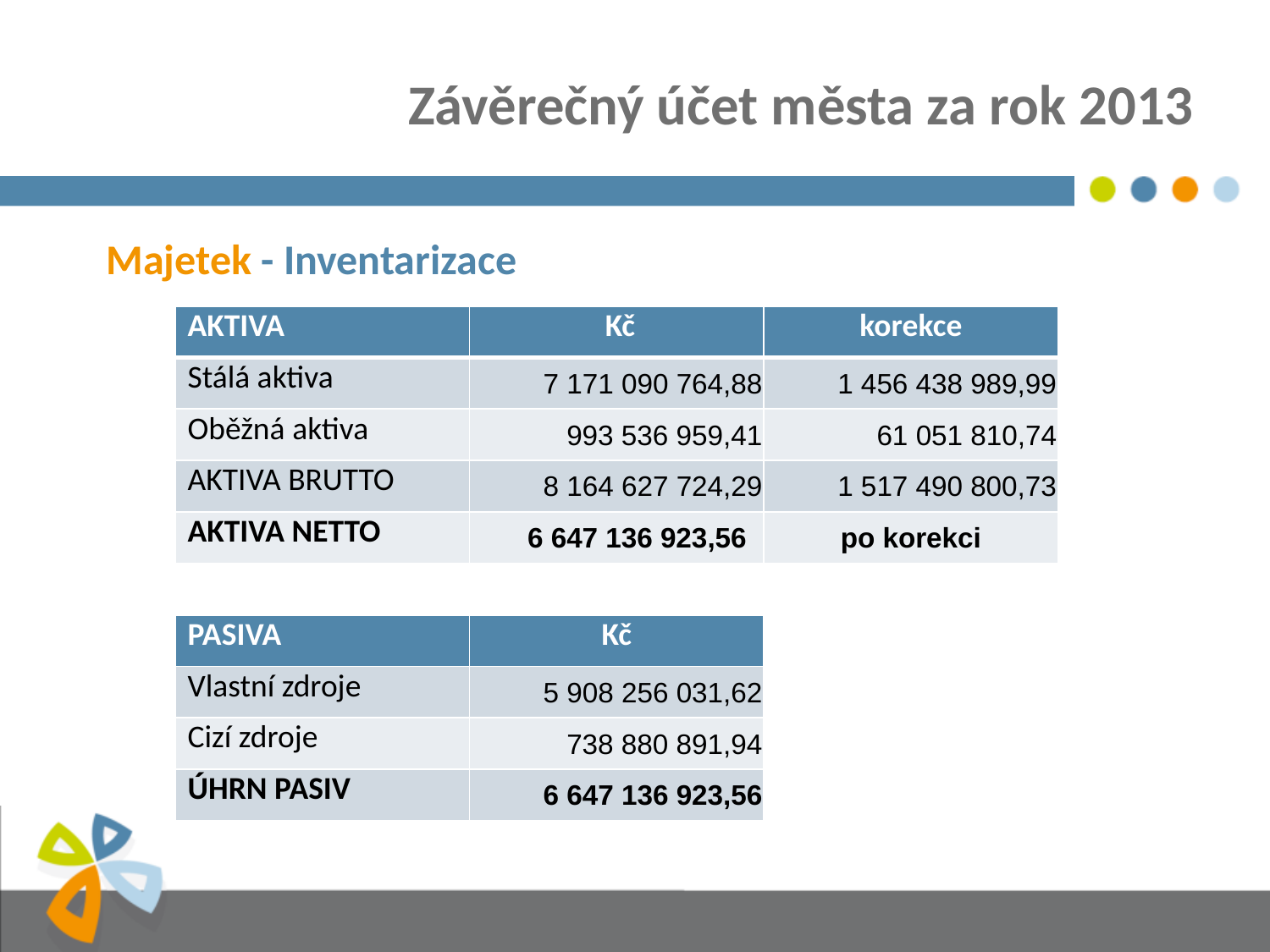

# Závěrečný účet města za rok 2013
Majetek - Inventarizace
| AKTIVA | Kč | korekce |
| --- | --- | --- |
| Stálá aktiva | 7 171 090 764,88 | 1 456 438 989,99 |
| Oběžná aktiva | 993 536 959,41 | 61 051 810,74 |
| AKTIVA BRUTTO | 8 164 627 724,29 | 1 517 490 800,73 |
| AKTIVA NETTO | 6 647 136 923,56 | po korekci |
|  |  |  |
| PASIVA | Kč |  |
| Vlastní zdroje | 5 908 256 031,62 |  |
| Cizí zdroje | 738 880 891,94 |  |
| ÚHRN PASIV | 6 647 136 923,56 |  |